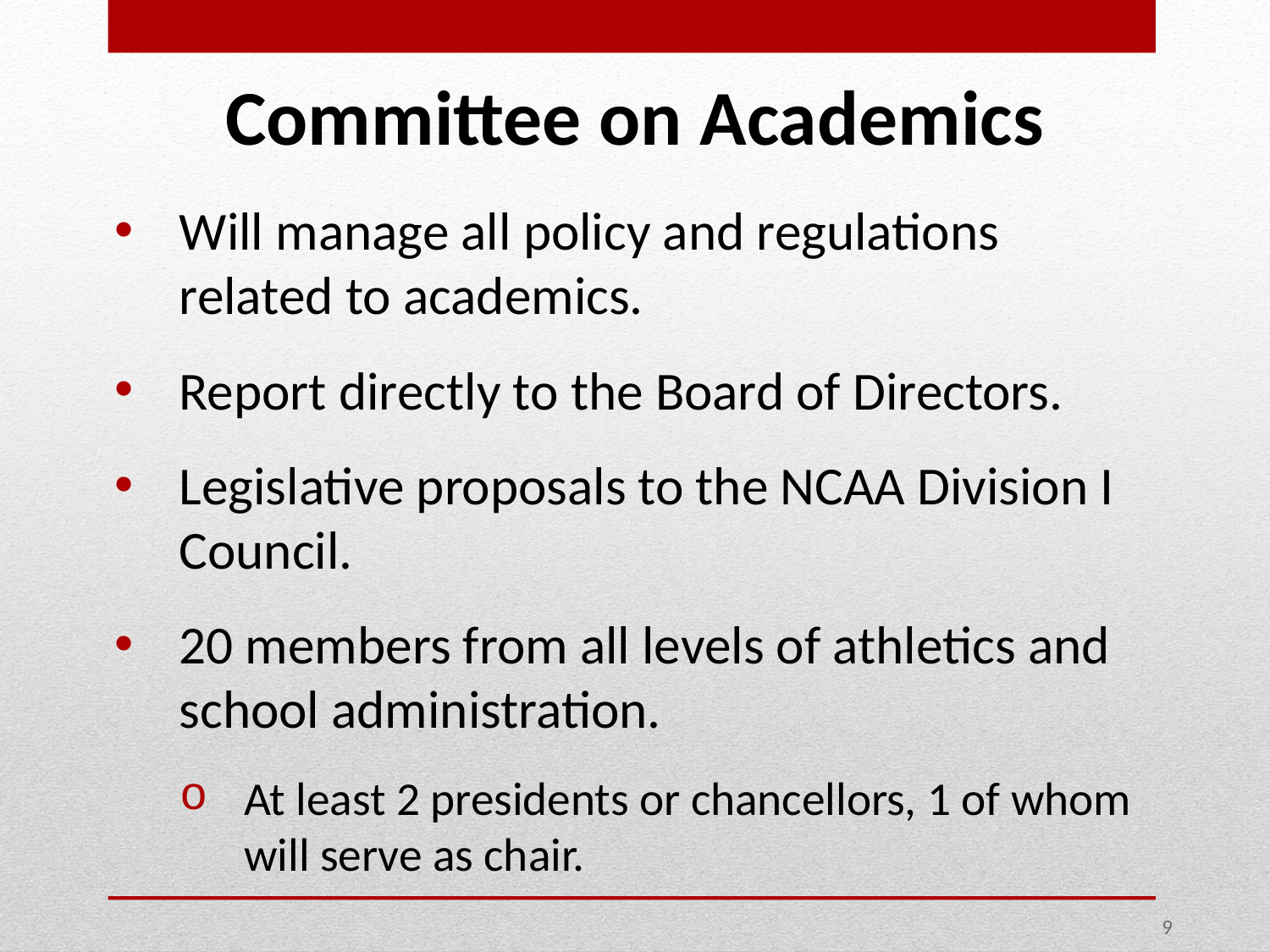

Committee on Academics
Will manage all policy and regulations related to academics.
Report directly to the Board of Directors.
Legislative proposals to the NCAA Division I Council.
20 members from all levels of athletics and school administration.
At least 2 presidents or chancellors, 1 of whom will serve as chair.

9